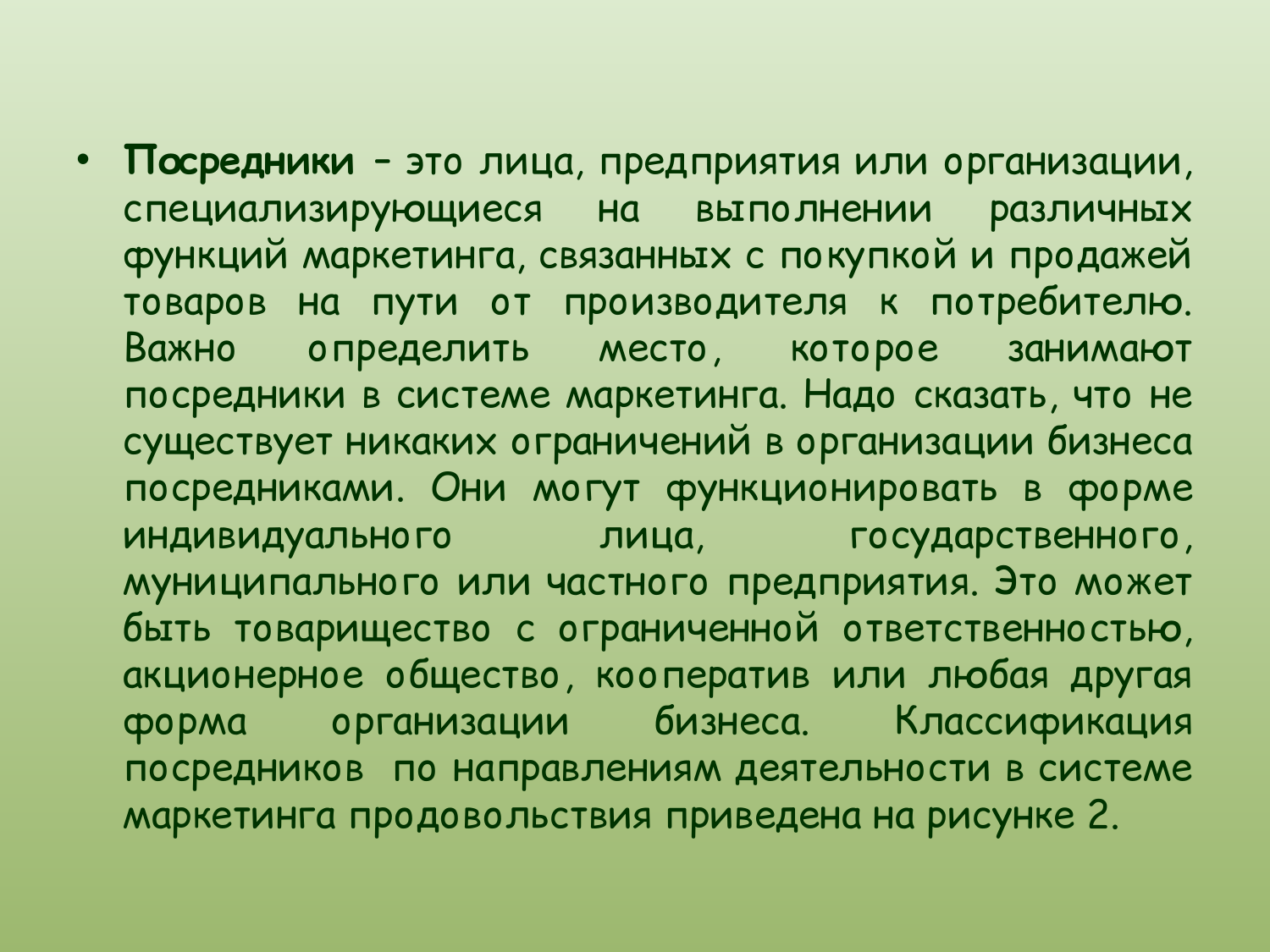

Посредники – это лица, предприятия или организации, специализирующиеся на выполнении различных функций маркетинга, связанных с покупкой и продажей товаров на пути от производителя к потребителю. Важно определить место, которое занимают посредники в системе маркетинга. Надо сказать, что не существует никаких ограничений в организации бизнеса посредниками. Они могут функционировать в форме индивидуального лица, государственного, муниципального или частного предприятия. Это может быть товарищество с ограниченной ответственностью, акционерное общество, кооператив или любая другая форма организации бизнеса. Классификация посредников  по направлениям деятельности в системе маркетинга продовольствия приведена на рисунке 2.